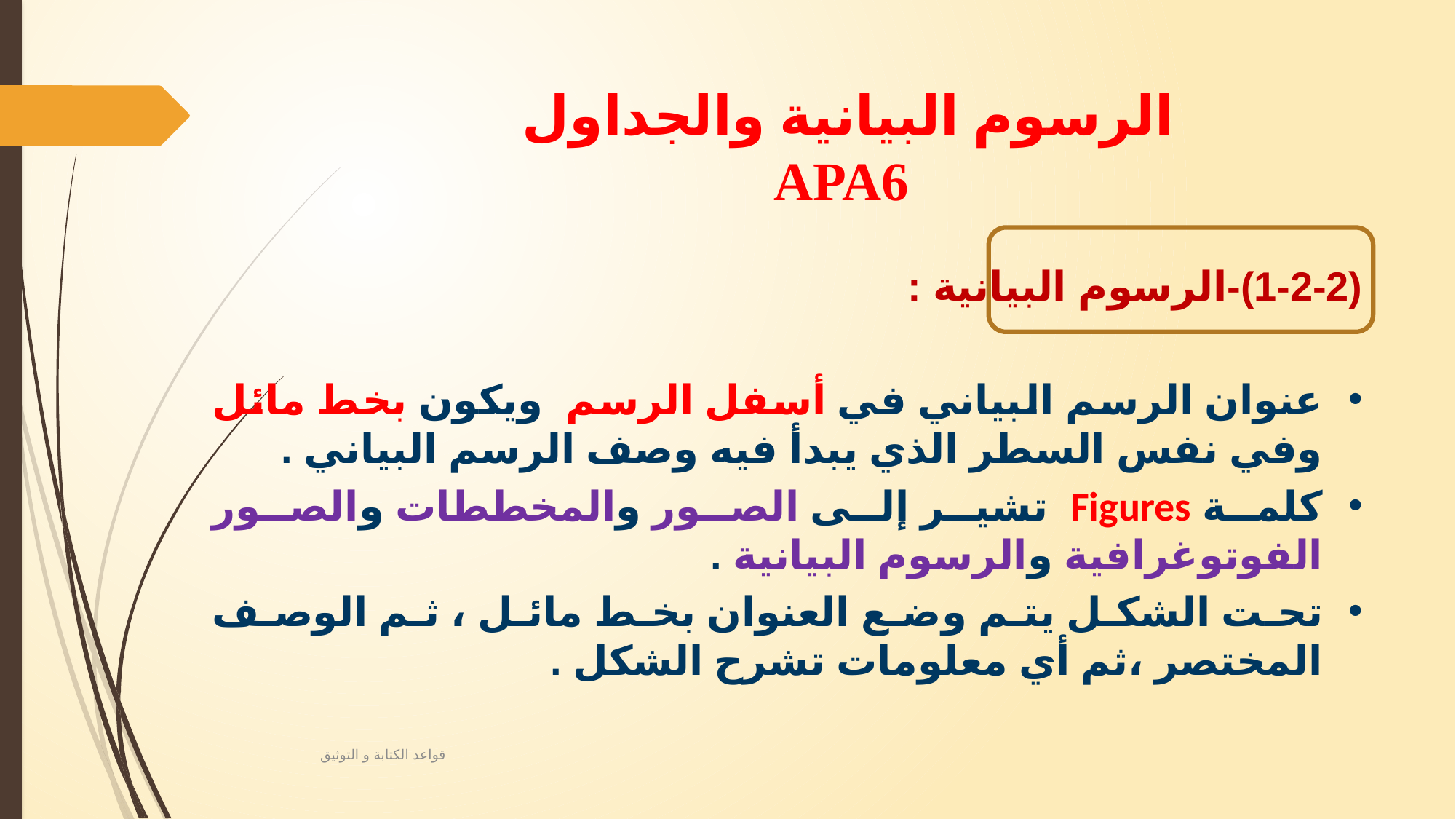

# الرسوم البيانية والجداول APA6

(1-2-2)-الرسوم البيانية :

عنوان الرسم البياني في أسفل الرسم  ويكون بخط مائل وفي نفس السطر الذي يبدأ فيه وصف الرسم البياني .
كلمة Figures  تشير إلى الصور والمخططات والصور الفوتوغرافية والرسوم البيانية .
تحت الشكل يتم وضع العنوان بخط مائل ، ثم الوصف المختصر ،ثم أي معلومات تشرح الشكل .

قواعد الكتابة و التوثيق